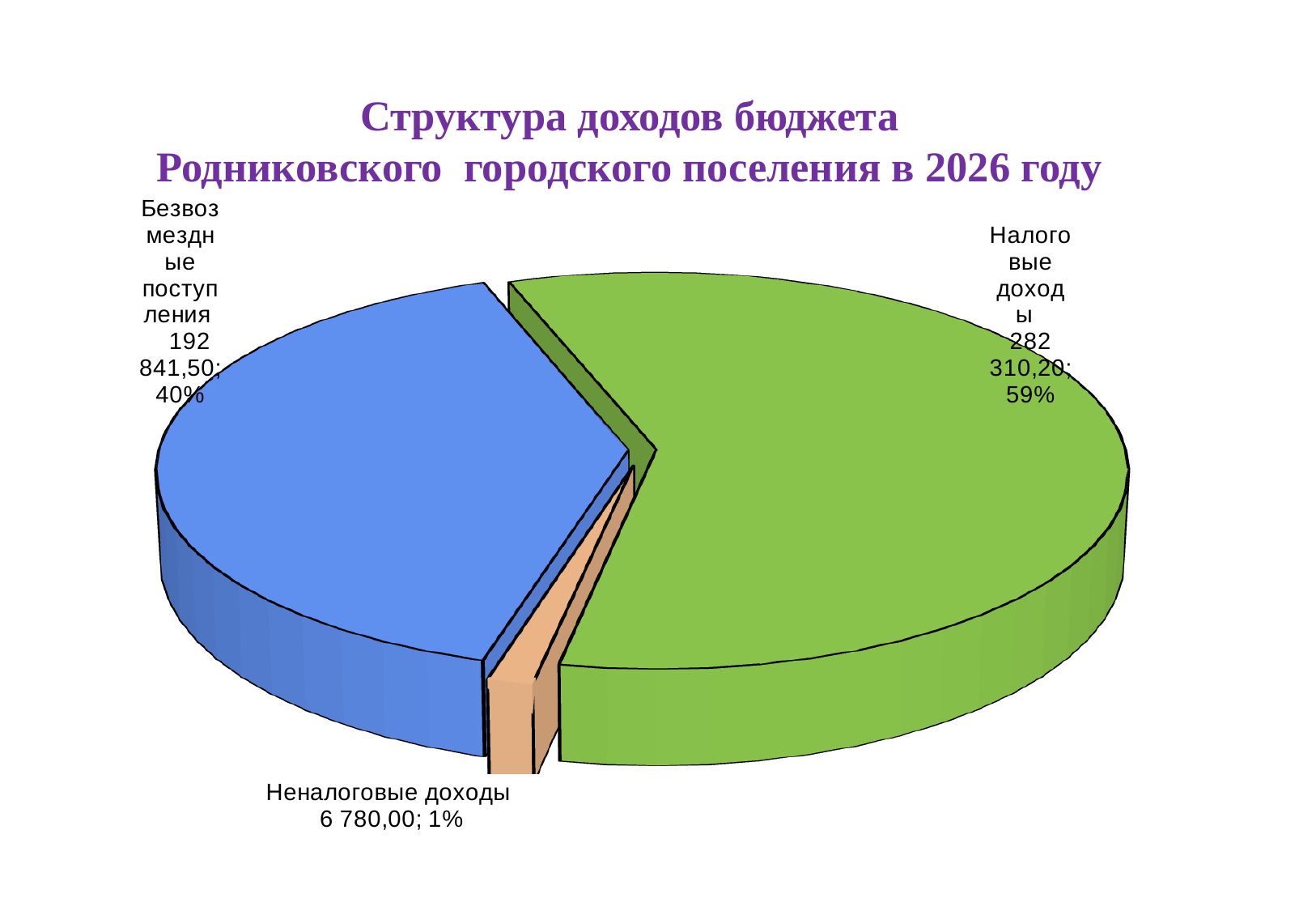

Структура доходов бюджета
Родниковского  городского поселения в 2026 году

[unsupported chart]